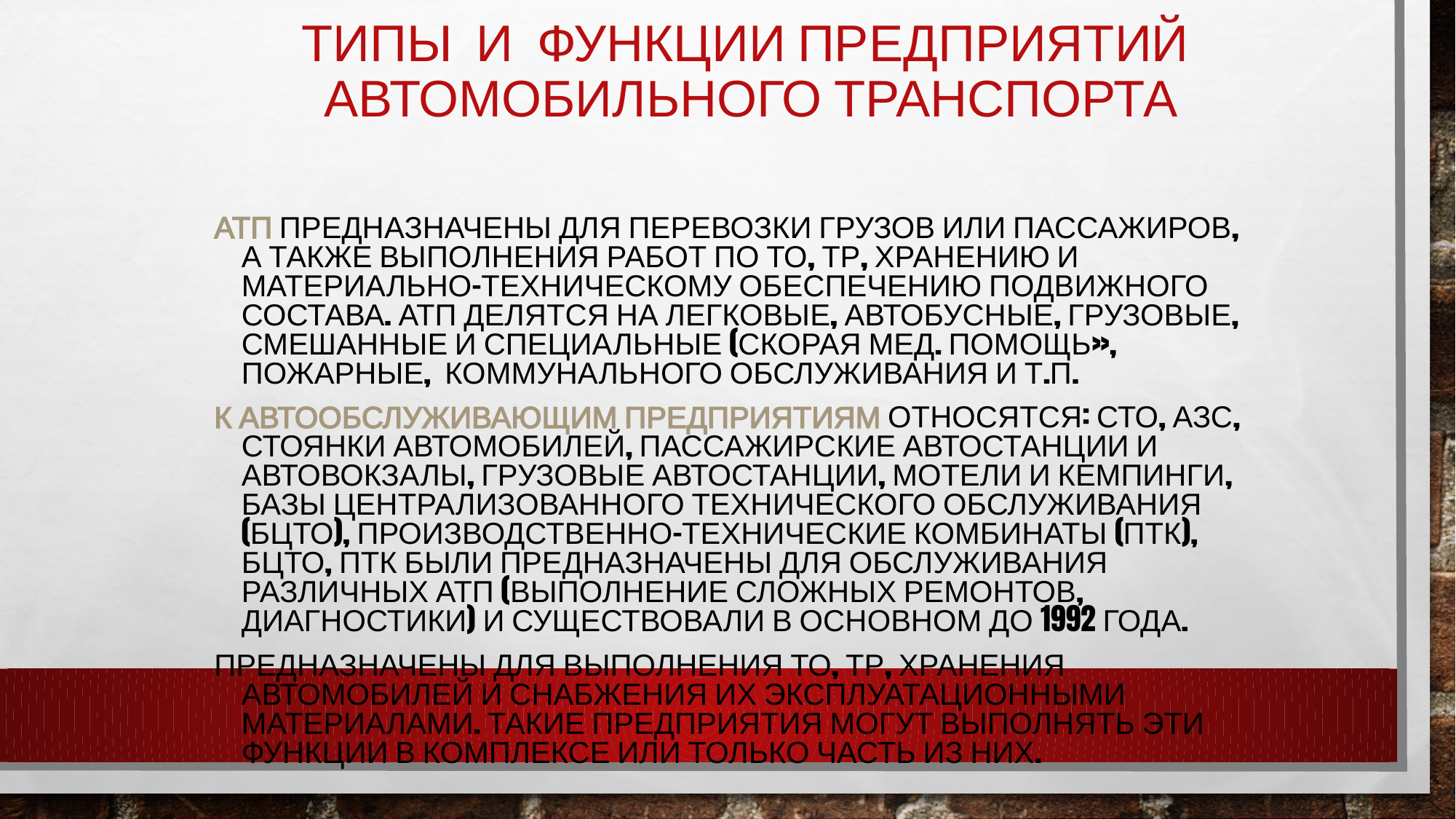

# ТИПЫ  И  ФУНКЦИИ ПРЕДПРИЯТИЙ  АВТОМОБИЛЬНОГО ТРАНСПОРТА
АТП предназначены для перевозки грузов или пассажиров, а также выполнения работ по ТО, ТР, хранению и материально-техническому обеспечению подвижного состава. АТП делятся на легковые, автобусные, грузовые, смешанные и специальные (скорая мед. помощь», пожарные,  коммунального обслуживания и т.п.
К автообслуживающим предприятиям относятся: СТО, АЗС, стоянки автомобилей, пассажирские автостанции и автовокзалы, грузовые автостанции, мотели и кемпинги, базы централизованного технического обслуживания (БЦТО), производственно-технические комбинаты (ПТК), БЦТО, ПТК были предназначены для обслуживания различных АТП (выполнение сложных ремонтов, диагностики) и существовали в основном до 1992 года.
Предназначены для выполнения ТО, ТР, хранения автомобилей и снабжения их эксплуатационными материалами. Такие предприятия могут выполнять эти функции в комплексе или только часть из них.